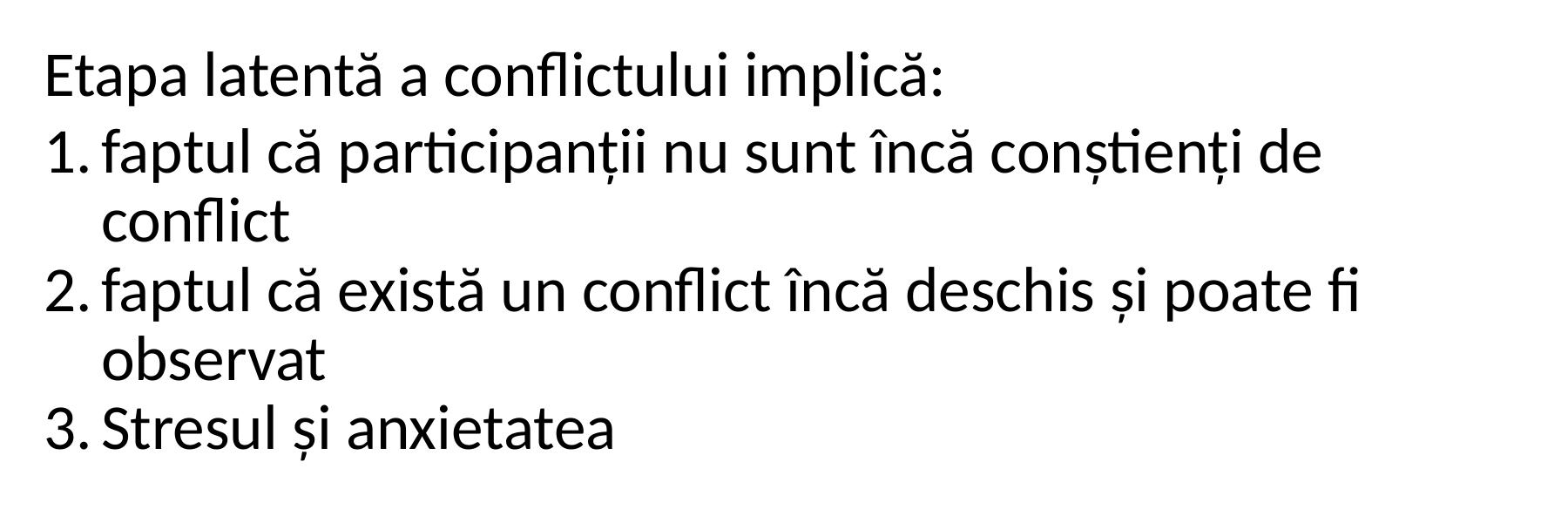

Etapa latentă a conflictului implică:
faptul că participanții nu sunt încă conștienți de conflict
faptul că există un conflict încă deschis și poate fi observat
Stresul și anxietatea